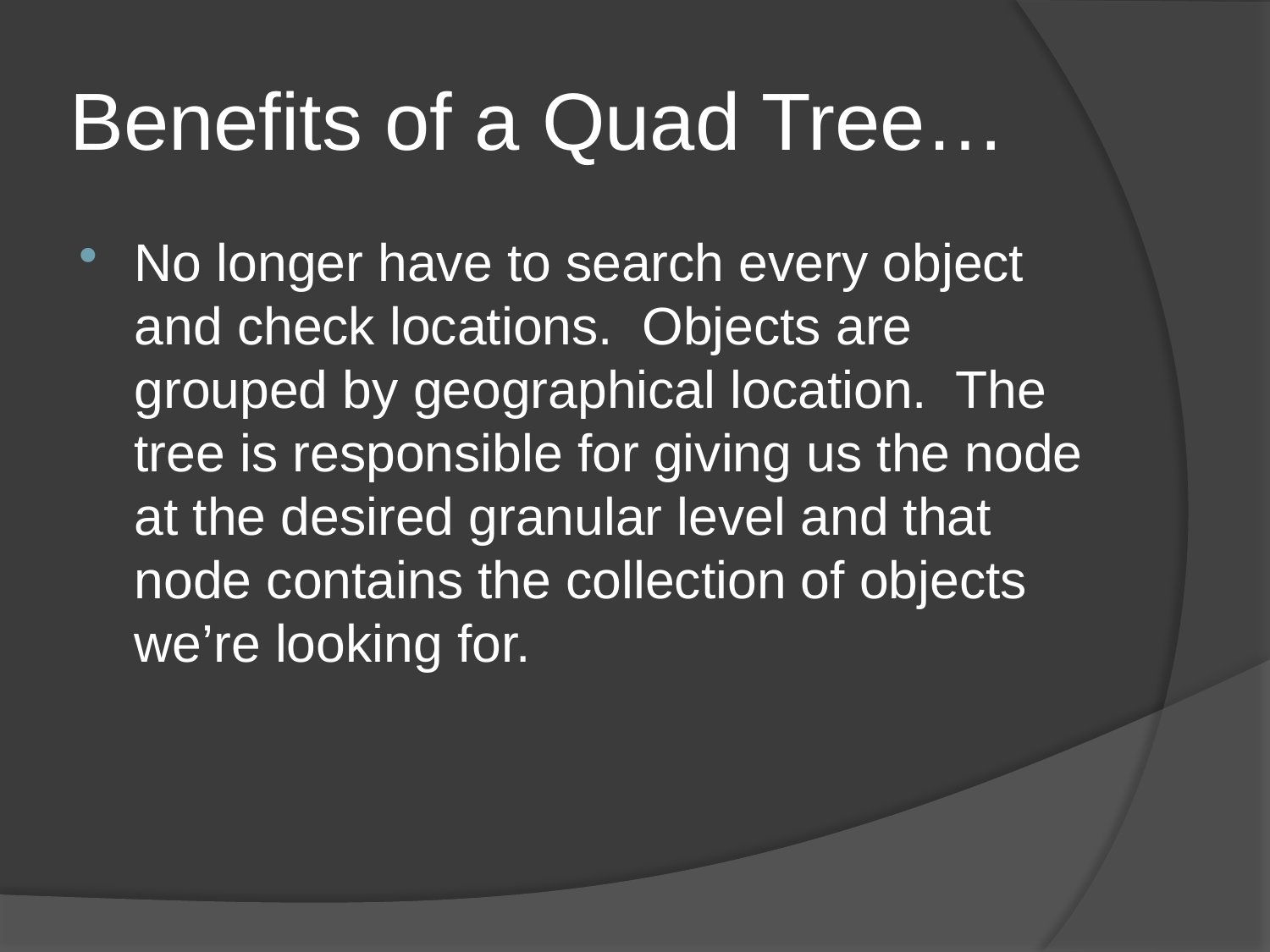

# Benefits of a Quad Tree…
No longer have to search every object and check locations.  Objects are grouped by geographical location.  The tree is responsible for giving us the node at the desired granular level and that node contains the collection of objects we’re looking for.